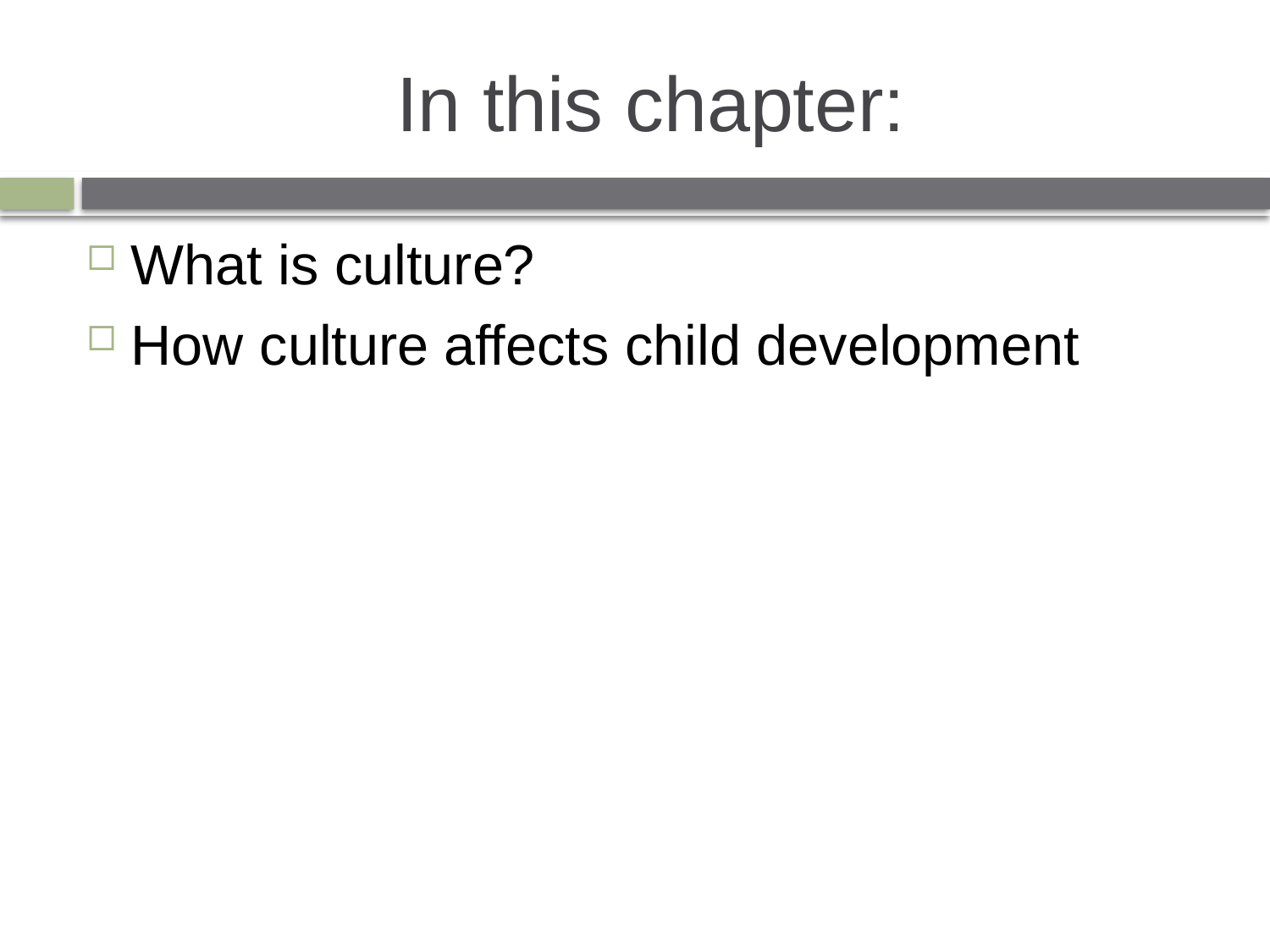

# In this chapter:
What is culture?
How culture affects child development